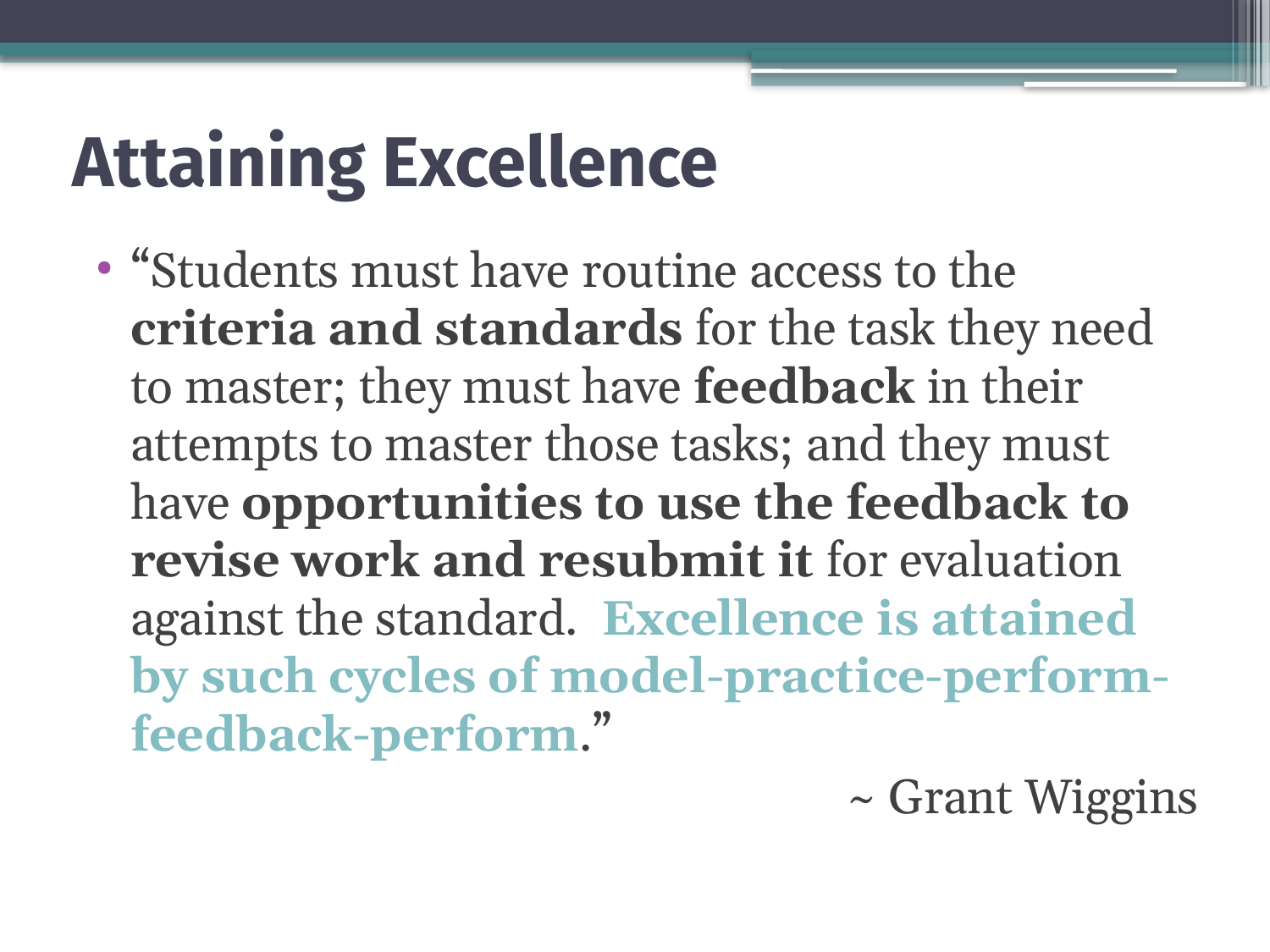

# Attaining Excellence
“Students must have routine access to the criteria and standards for the task they need to master; they must have feedback in their attempts to master those tasks; and they must have opportunities to use the feedback to revise work and resubmit it for evaluation against the standard.  Excellence is attained by such cycles of model-practice-perform-feedback-perform.”
~ Grant Wiggins